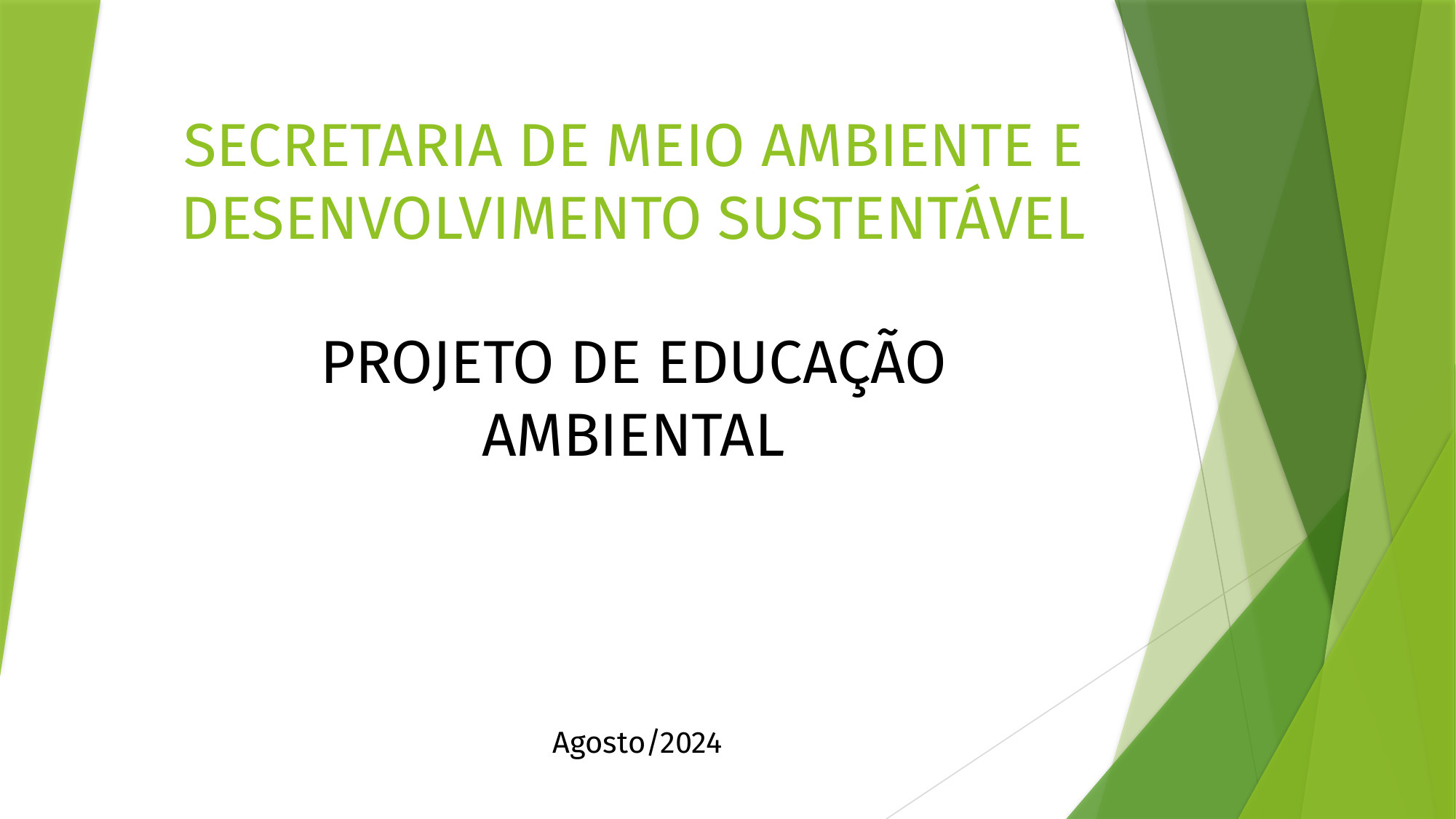

SECRETARIA DE MEIO AMBIENTE E DESENVOLVIMENTO SUSTENTÁVEL
# PROJETO DE EDUCAÇÃO AMBIENTAL Agosto/2024